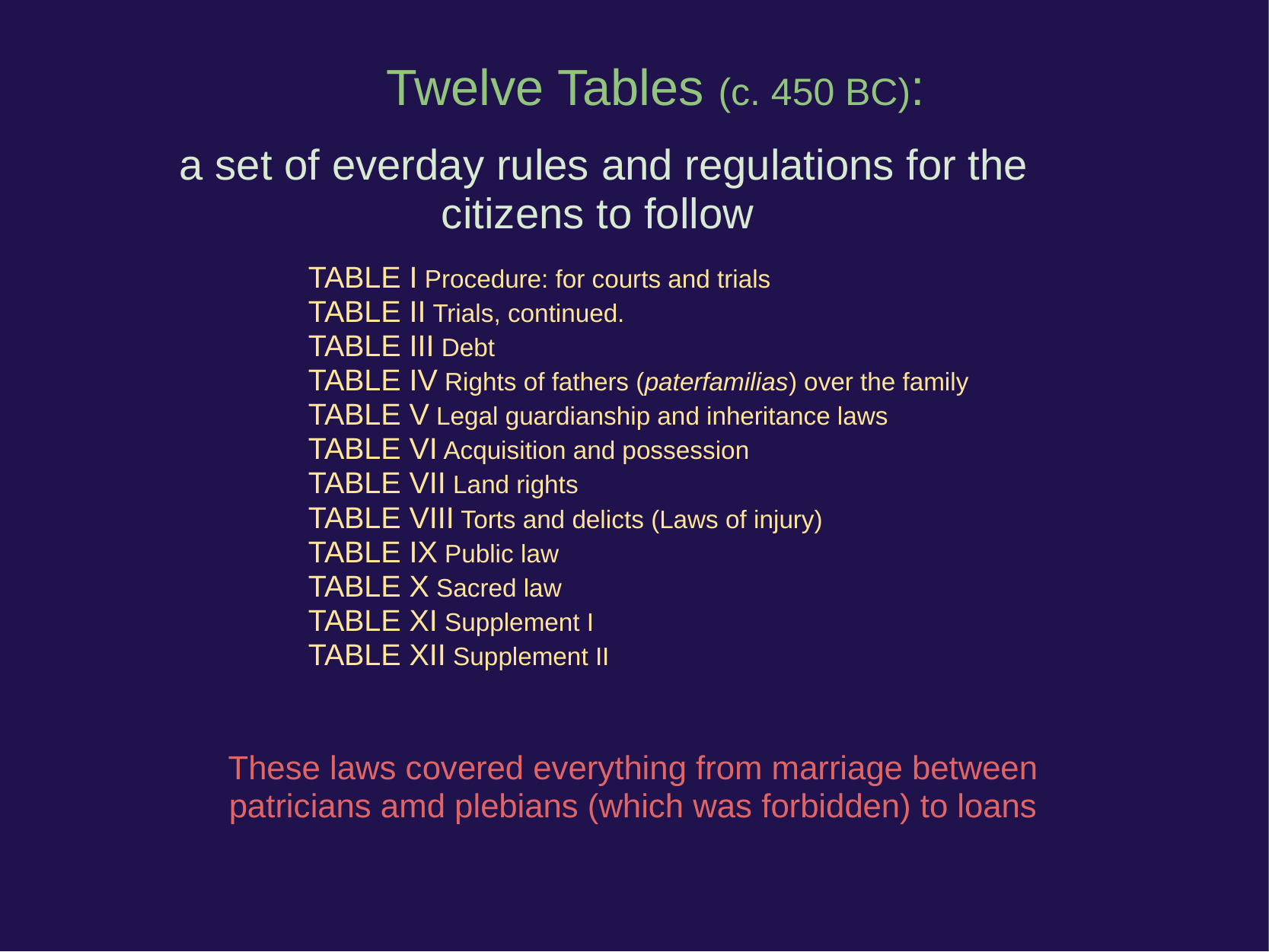

Twelve Tables (c. 450 BC):
a set of everday rules and regulations for the citizens to follow
TABLE I Procedure: for courts and trials
TABLE II Trials, continued.
TABLE III Debt
TABLE IV Rights of fathers (paterfamilias) over the family
TABLE V Legal guardianship and inheritance laws
TABLE VI Acquisition and possession
TABLE VII Land rights
TABLE VIII Torts and delicts (Laws of injury)
TABLE IX Public law
TABLE X Sacred law
TABLE XI Supplement I
TABLE XII Supplement II
These laws covered everything from marriage between patricians amd plebians (which was forbidden) to loans